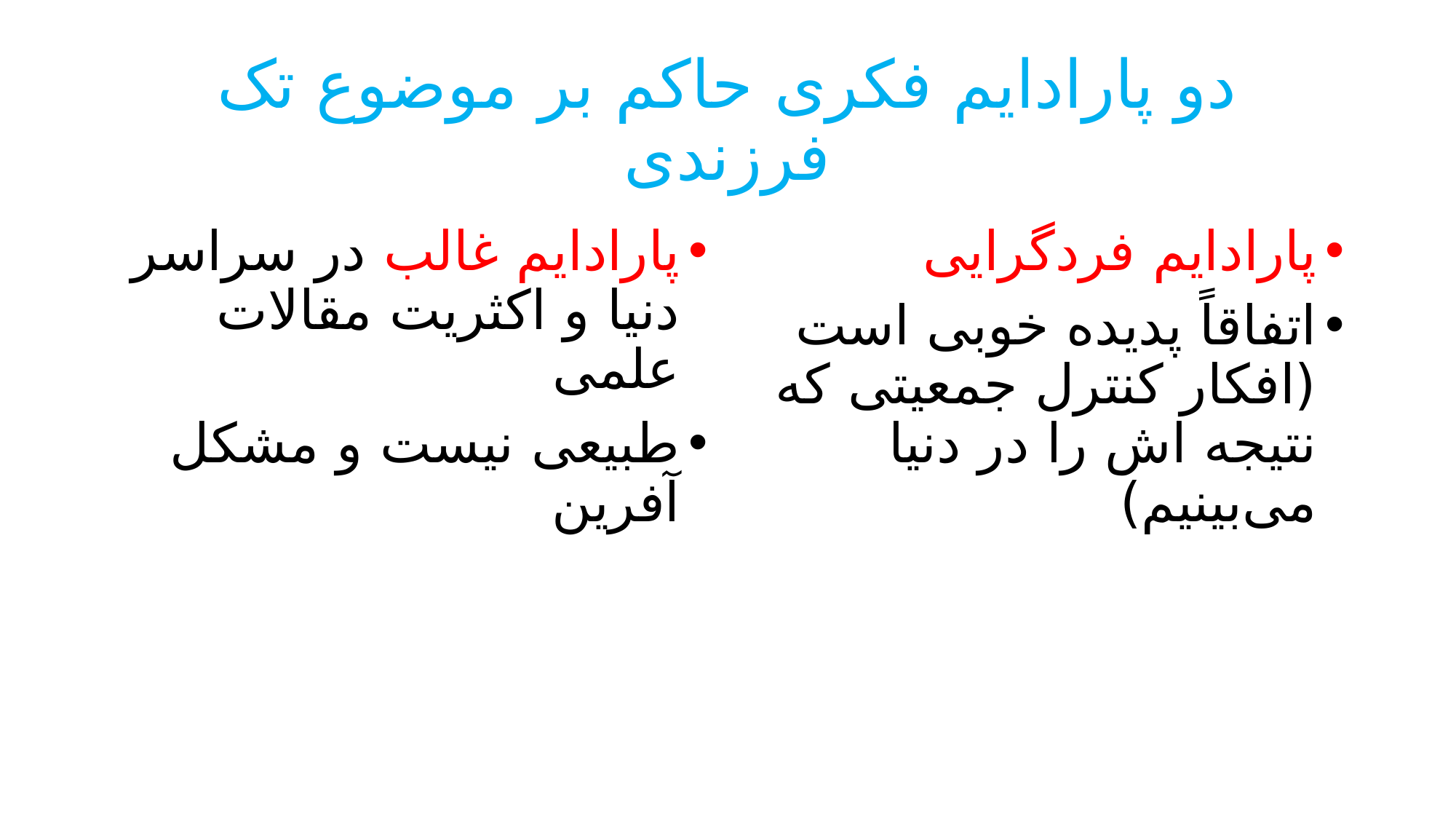

# دو پارادایم فکری حاکم بر موضوع تک فرزندی
پارادایم غالب در سراسر دنیا و اکثریت مقالات علمی
طبیعی نیست و مشکل آفرین
پارادایم فردگرایی
اتفاقاً پدیده خوبی است (افکار کنترل جمعیتی که نتیجه اش را در دنیا می‌بینیم)